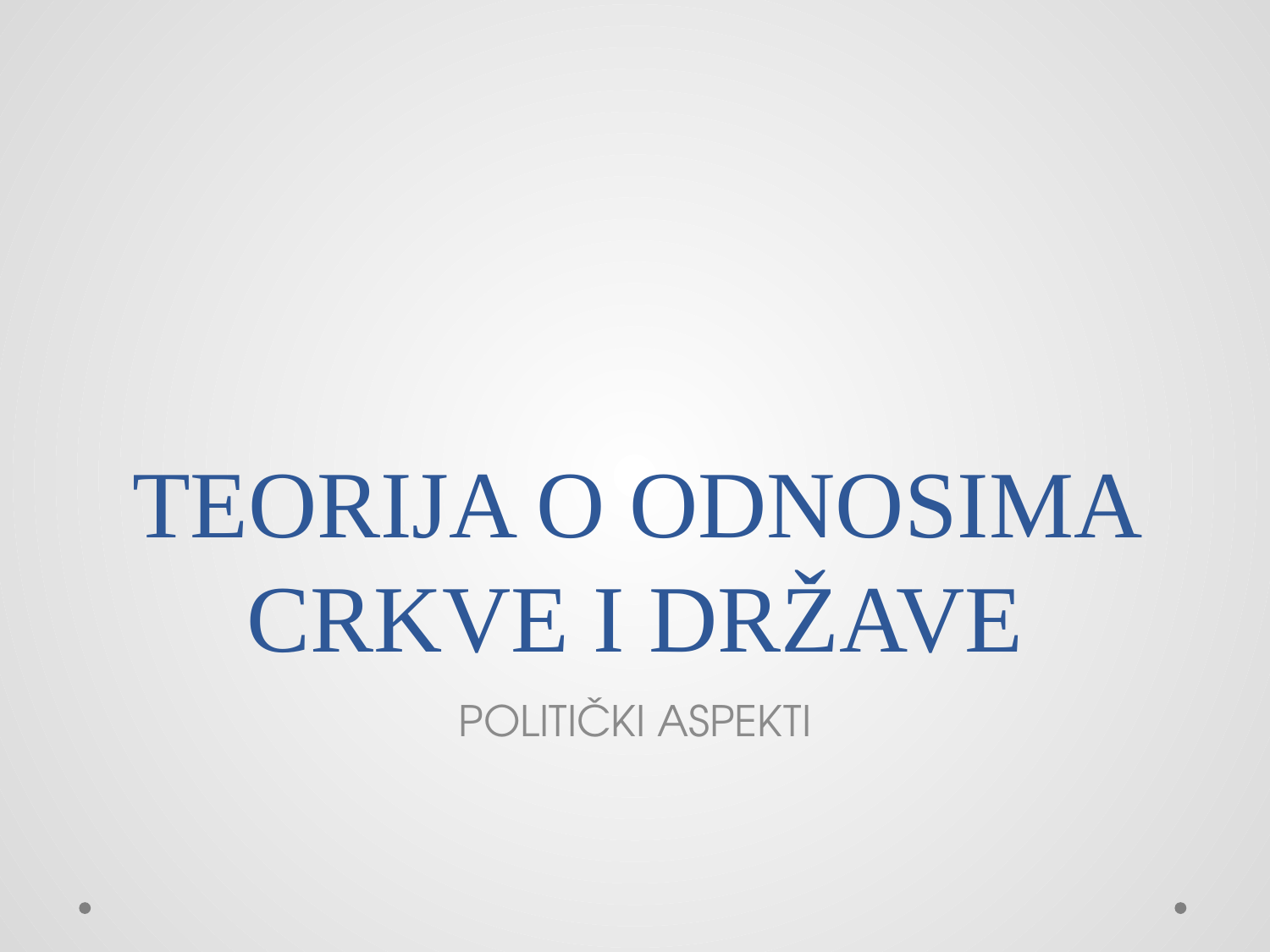

# TEORIJA O ODNOSIMA CRKVE I DRŽAVE
POLITIČKI ASPEKTI